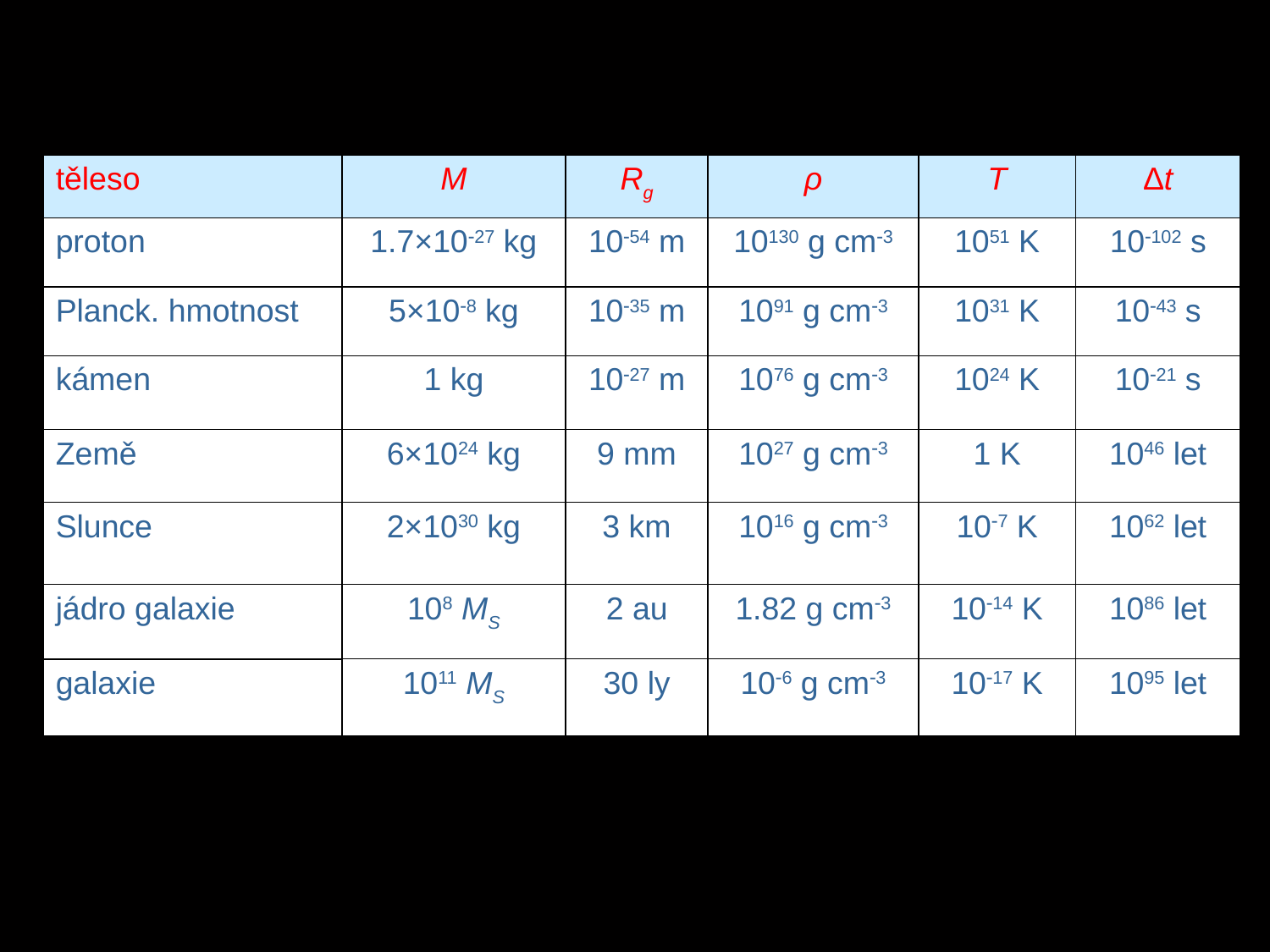

| těleso | M | Rg | ρ | T | Δt |
| --- | --- | --- | --- | --- | --- |
| proton | 1.7×10−27 kg | 10−54 m | 10130 g cm−3 | 1051 K | 10−102 s |
| Planck. hmotnost | 5×10−8 kg | 10−35 m | 1091 g cm−3 | 1031 K | 10−43 s |
| kámen | 1 kg | 10−27 m | 1076 g cm−3 | 1024 K | 10−21 s |
| Země | 6×1024 kg | 9 mm | 1027 g cm−3 | 1 K | 1046 let |
| Slunce | 2×1030 kg | 3 km | 1016 g cm−3 | 10−7 K | 1062 let |
| jádro galaxie | 108 MS | 2 au | 1.82 g cm−3 | 10−14 K | 1086 let |
| galaxie | 1011 MS | 30 ly | 10−6 g cm−3 | 10−17 K | 1095 let |